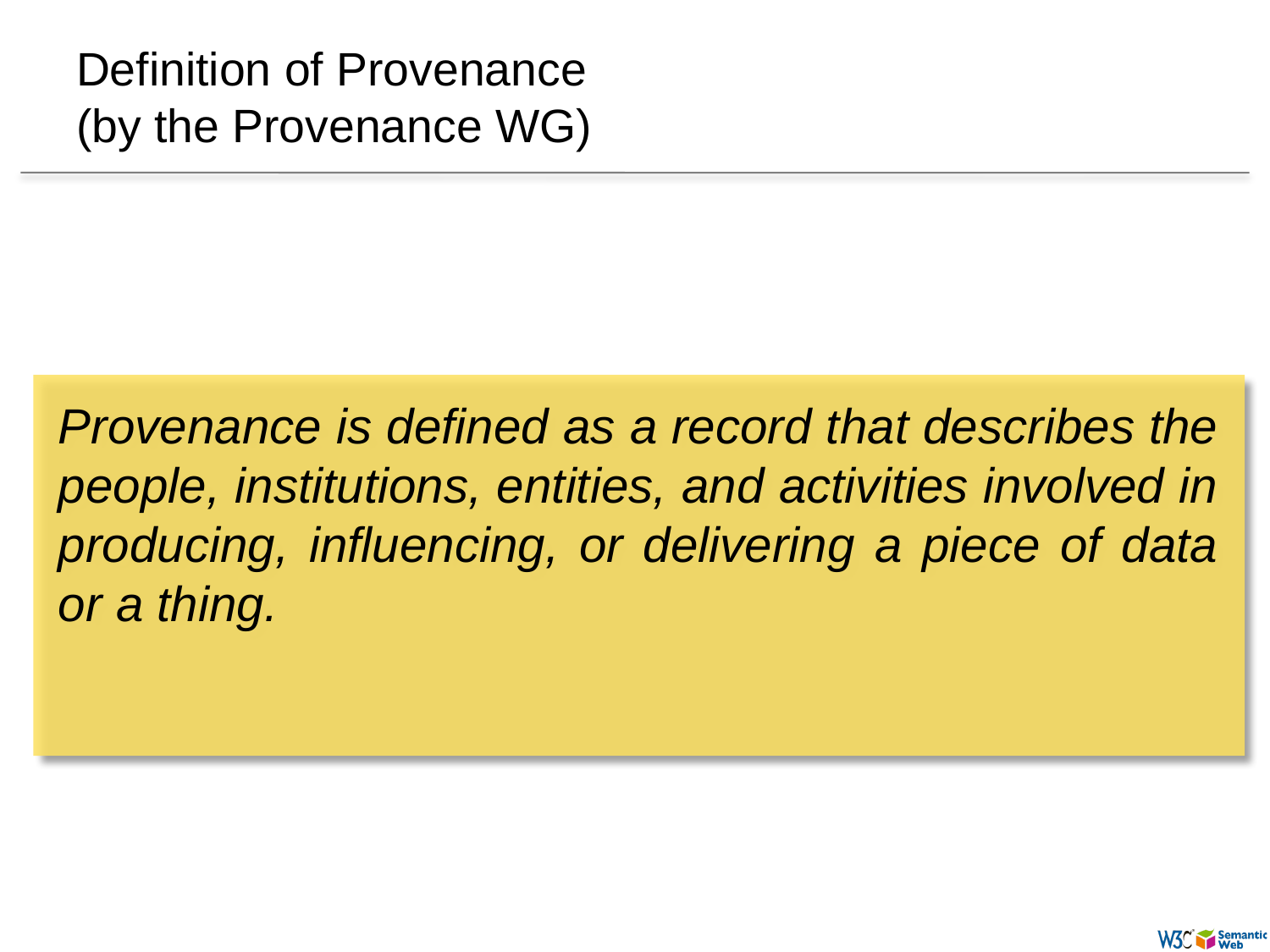

# Definition of Provenance (by the Provenance WG)
Provenance is defined as a record that describes the people, institutions, entities, and activities involved in producing, influencing, or delivering a piece of data or a thing.